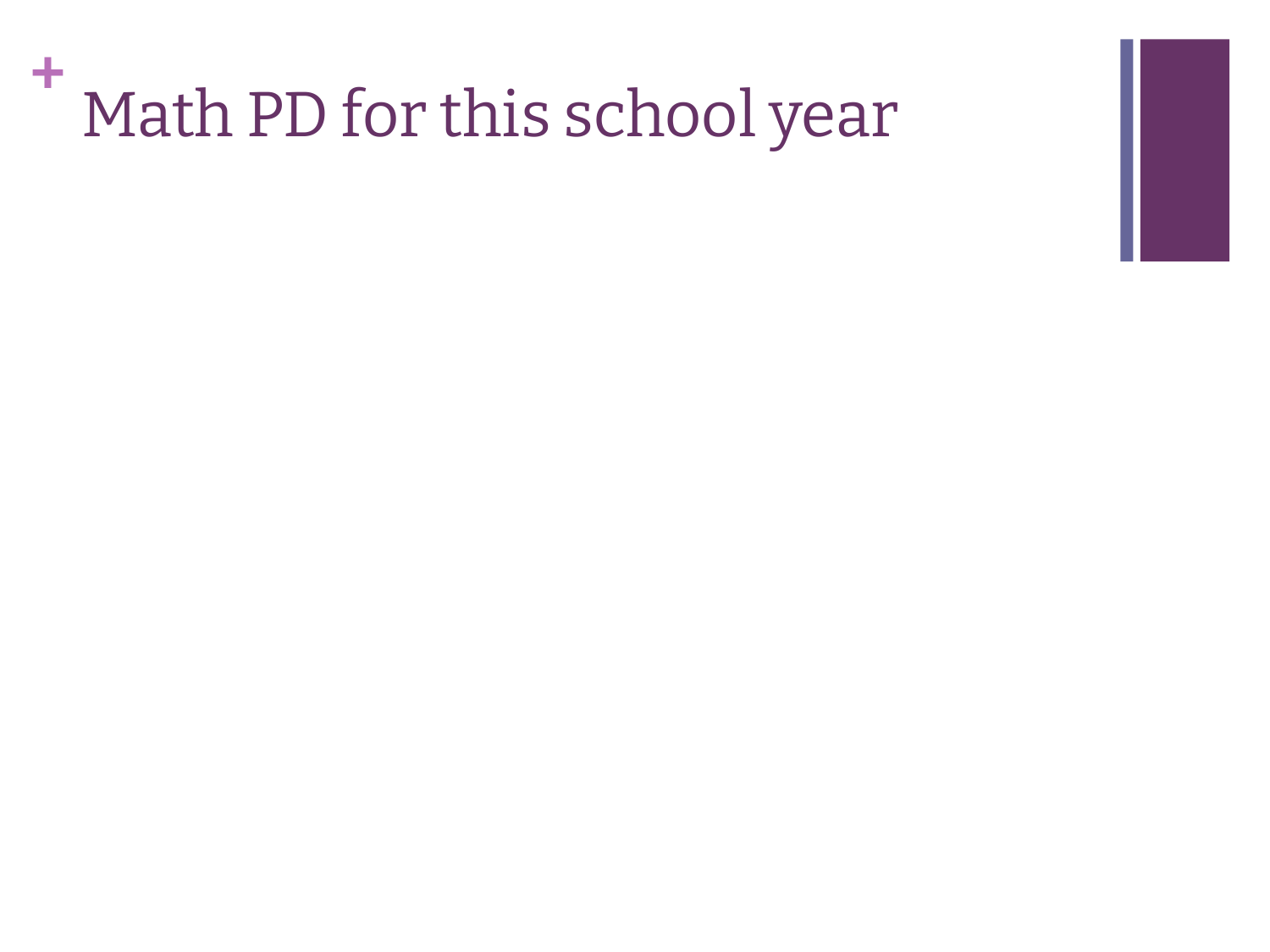

# Math PD for this school year